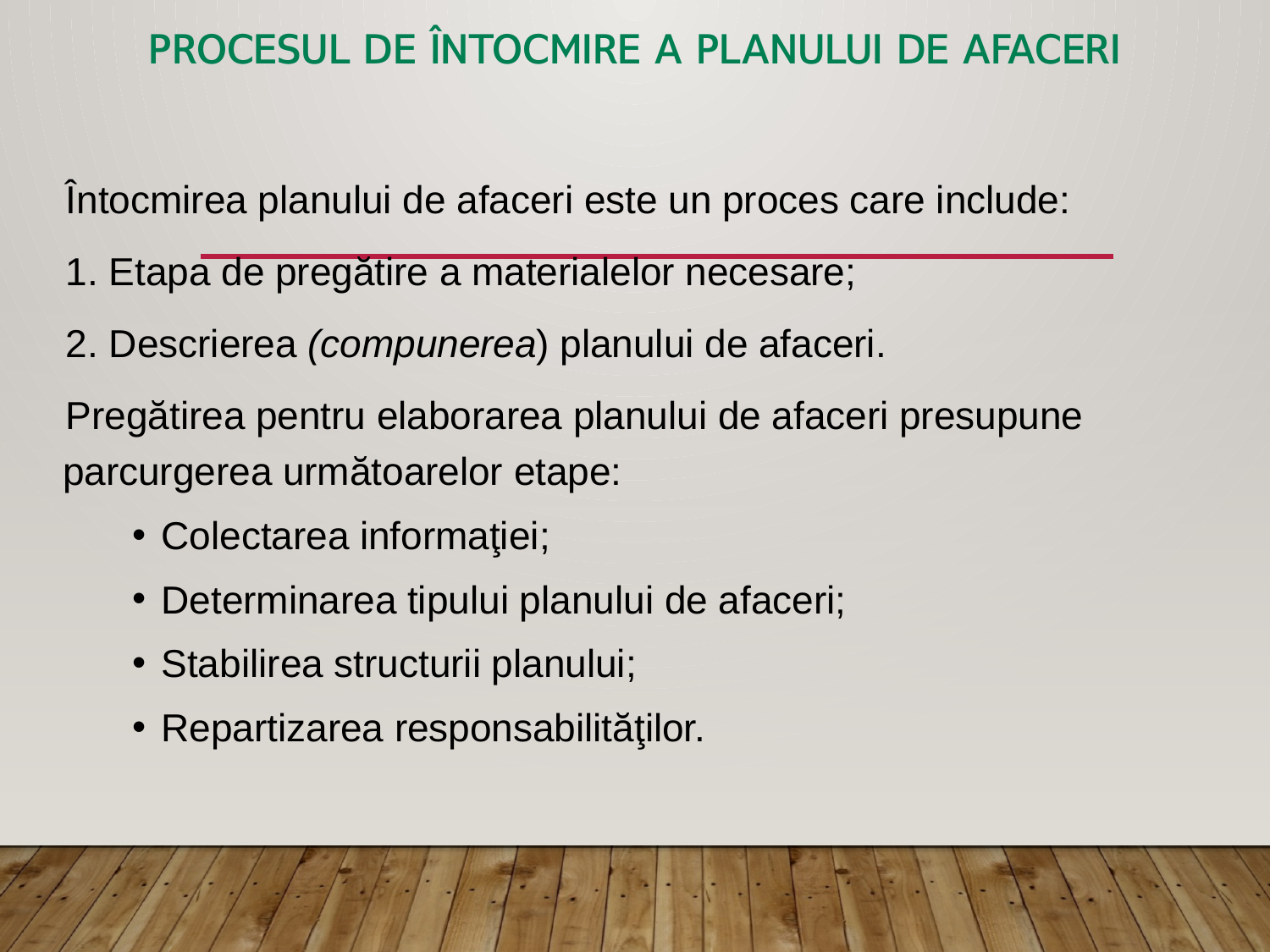

# PROCESUL DE ÎNTOCMIRE A PLANULUI DE AFACERI
Întocmirea planului de afaceri este un proces care include:
1. Etapa de pregătire a materialelor necesare;
2. Descrierea (compunerea) planului de afaceri.
Pregătirea pentru elaborarea planului de afaceri presupune parcurgerea următoarelor etape:
Colectarea informaţiei;
Determinarea tipului planului de afaceri;
Stabilirea structurii planului;
Repartizarea responsabilităţilor.